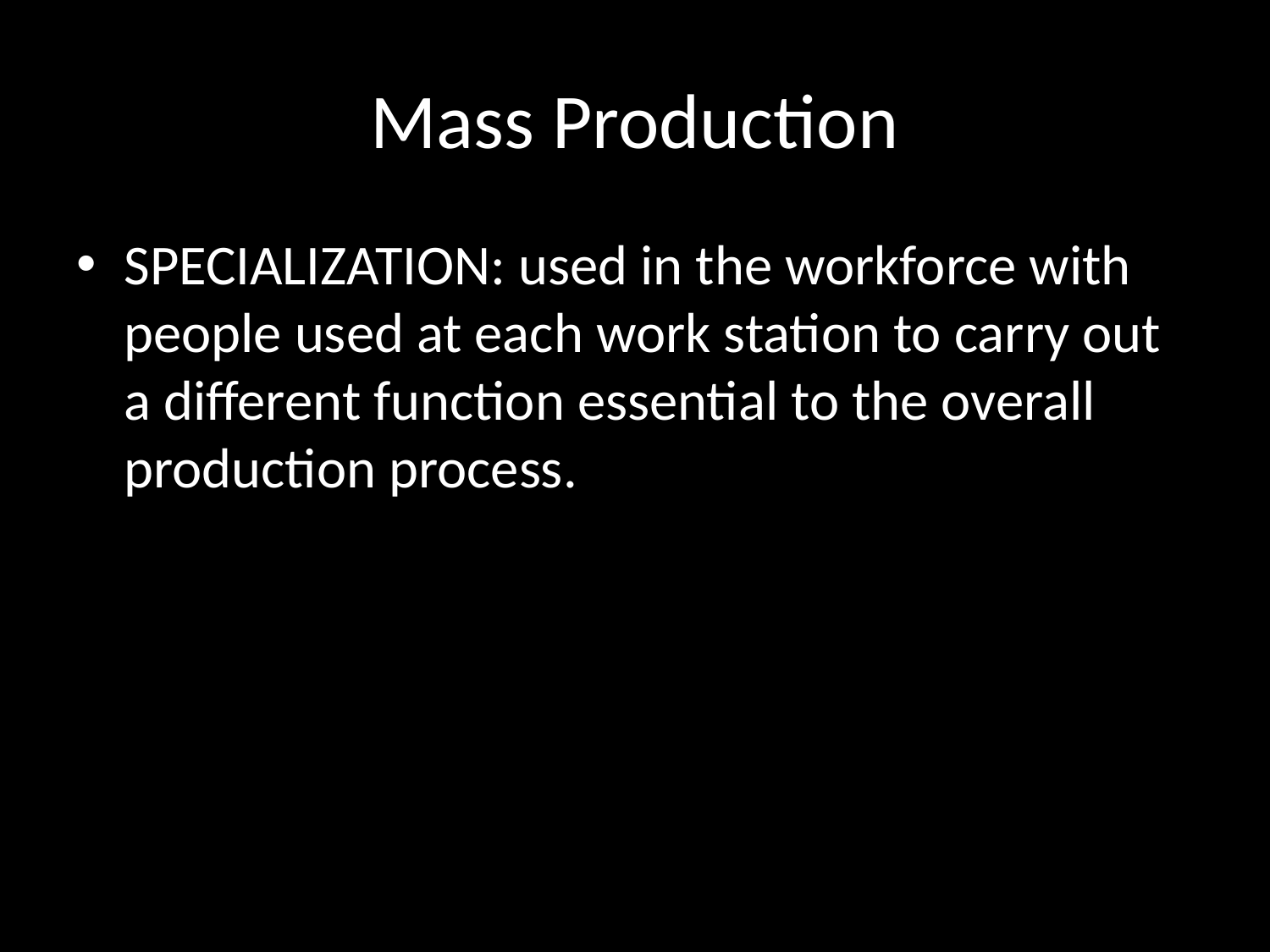

# Mass Production
SPECIALIZATION: used in the workforce with people used at each work station to carry out a different function essential to the overall production process.